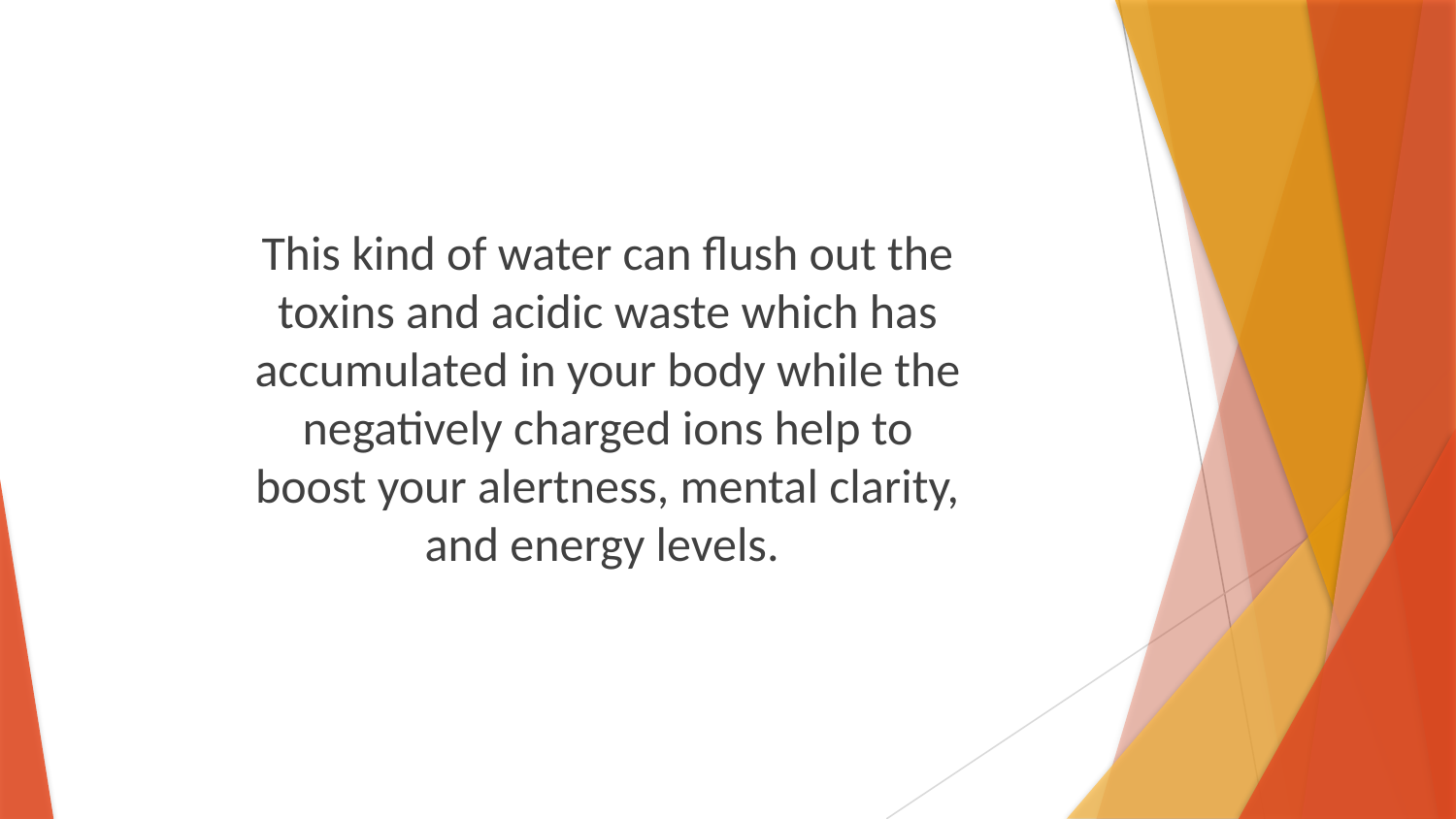

This kind of water can flush out the toxins and acidic waste which has accumulated in your body while the negatively charged ions help to boost your alertness, mental clarity, and energy levels.